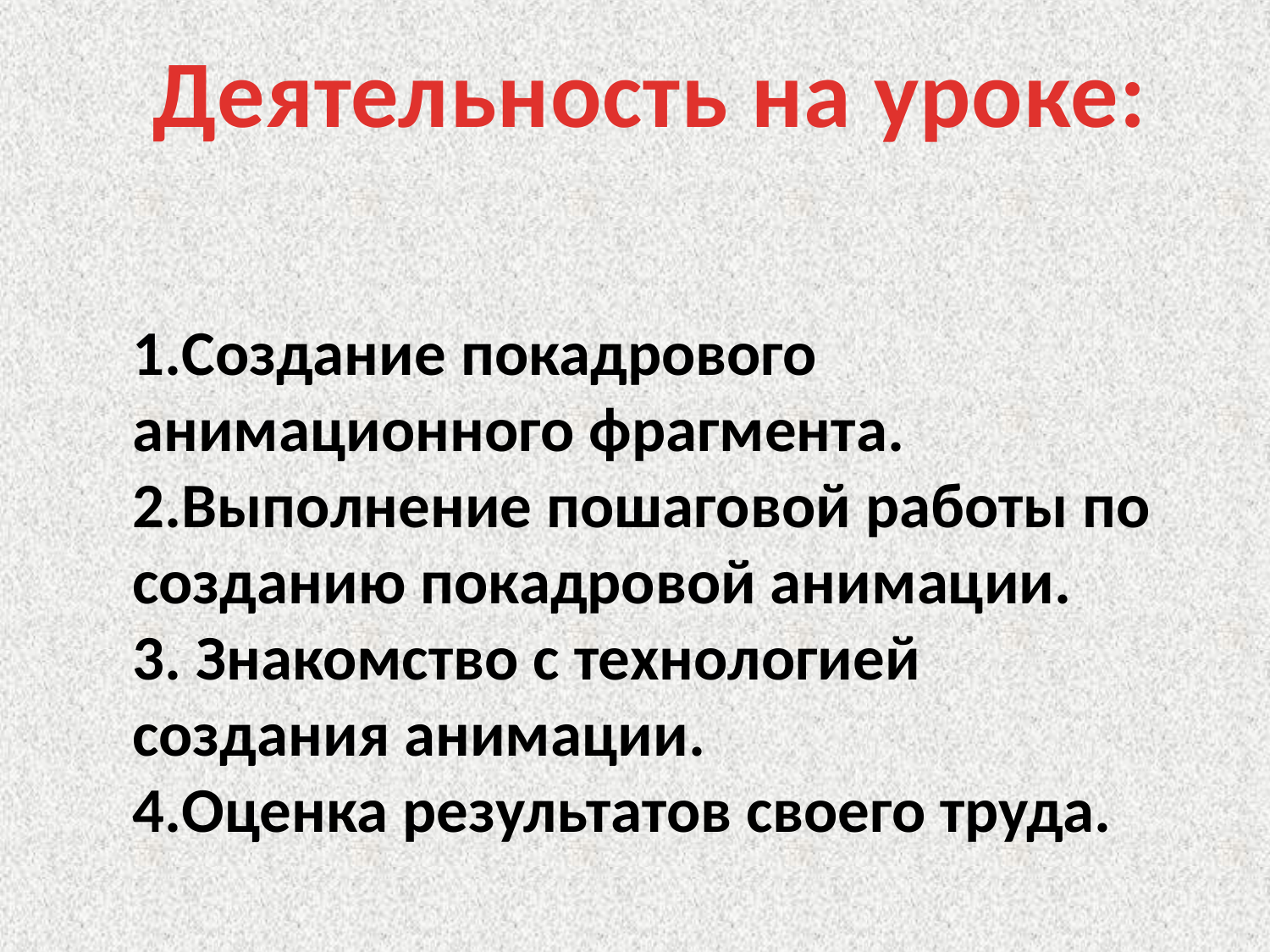

Деятельность на уроке:
1.Создание покадрового анимационного фрагмента.
2.Выполнение пошаговой работы по созданию покадровой анимации.
3. Знакомство с технологией создания анимации.
4.Оценка результатов своего труда.